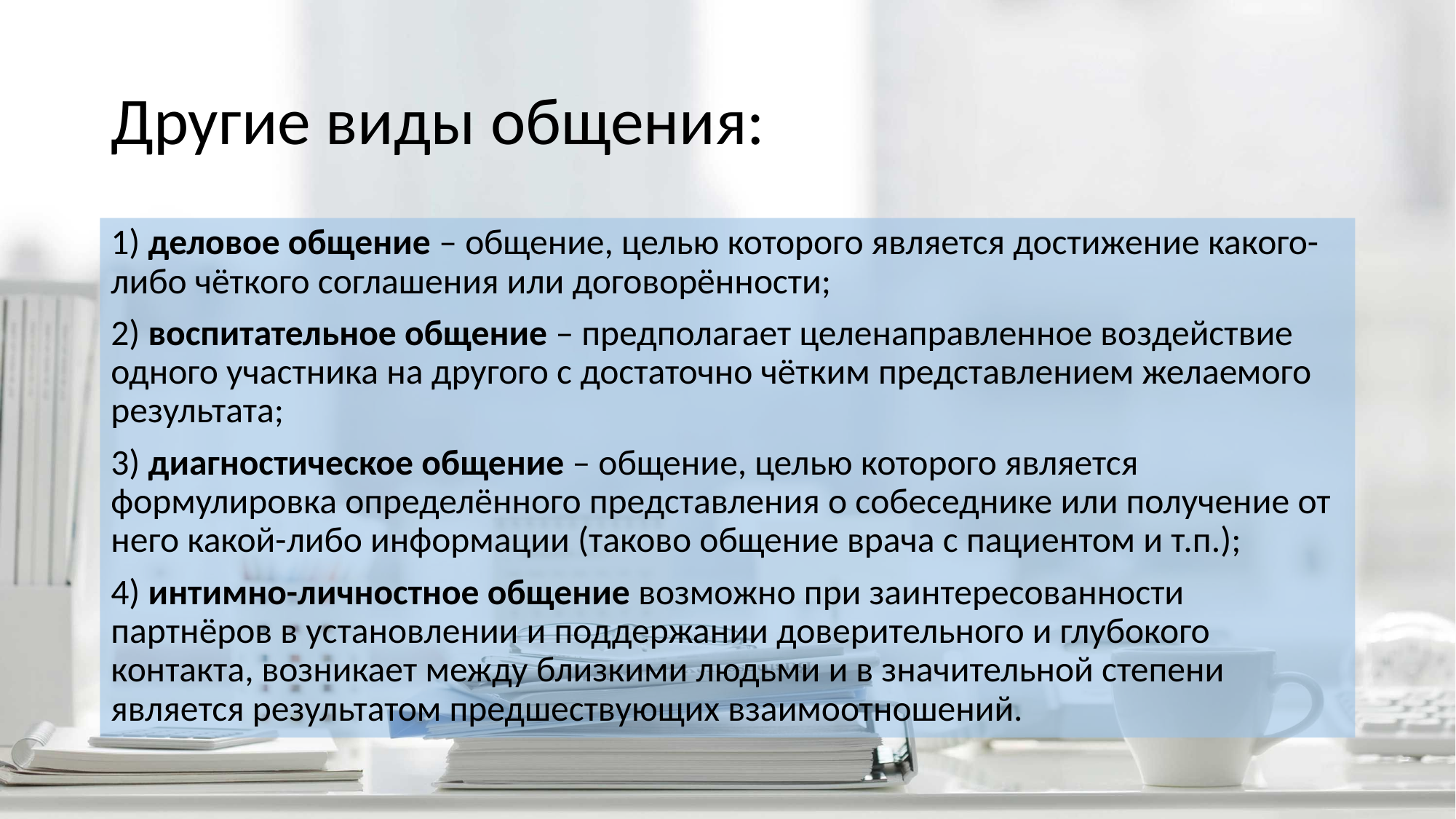

# Другие виды общения:
1) деловое общение – общение, целью которого является достижение какого-либо чёткого соглашения или договорённости;
2) воспитательное общение – предполагает целенаправленное воздействие одного участника на другого с достаточно чётким представлением желаемого результата;
3) диагностическое общение – общение, целью которого является формулировка определённого представления о собеседнике или получение от него какой-либо информации (таково общение врача с пациентом и т.п.);
4) интимно-личностное общение возможно при заинтересованности партнёров в установлении и поддержании доверительного и глубокого контакта, возникает между близкими людьми и в значительной степени является результатом предшествующих взаимоотношений.